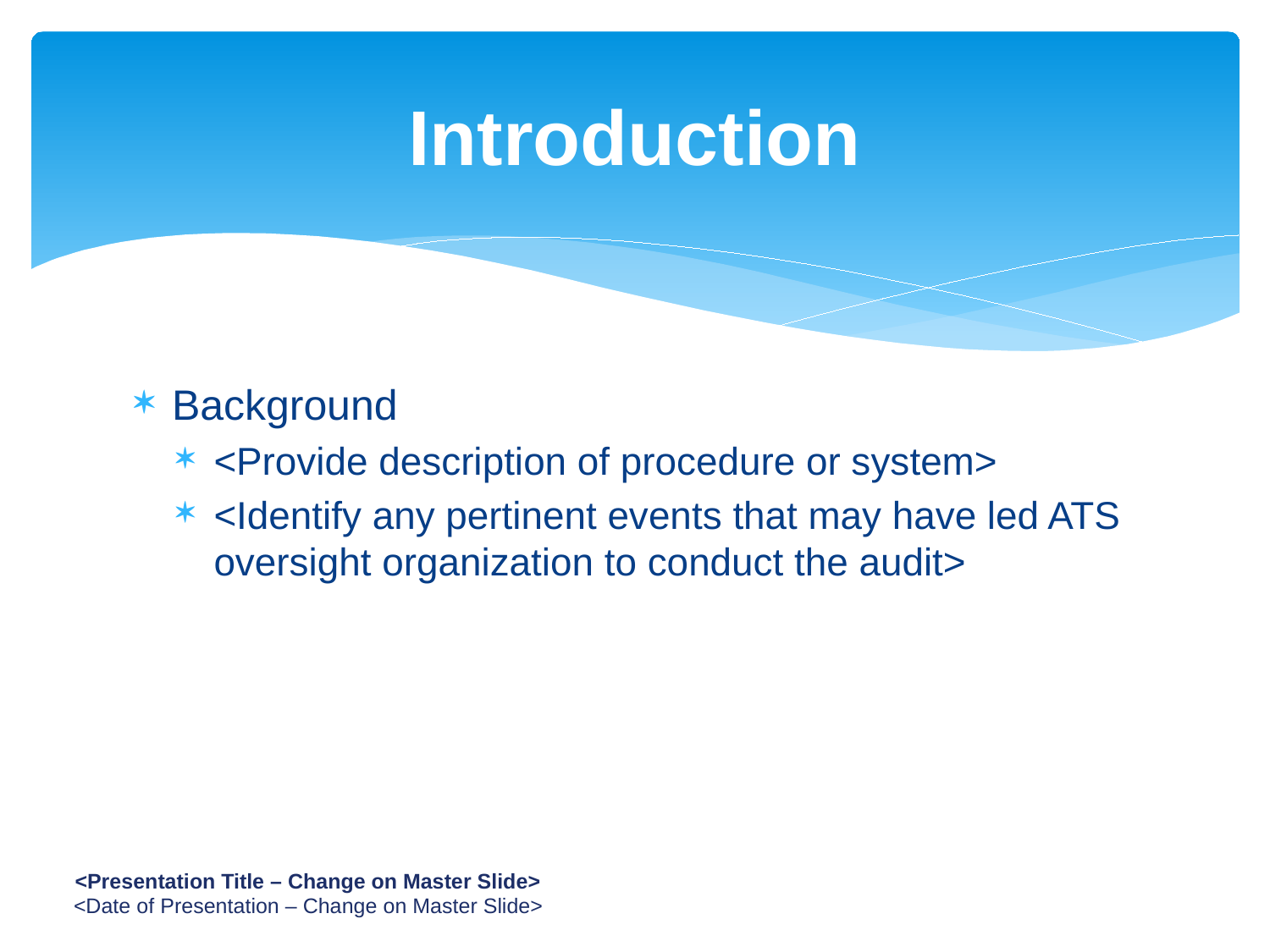

# Introduction
Background
<Provide description of procedure or system>
<Identify any pertinent events that may have led ATS oversight organization to conduct the audit>

2